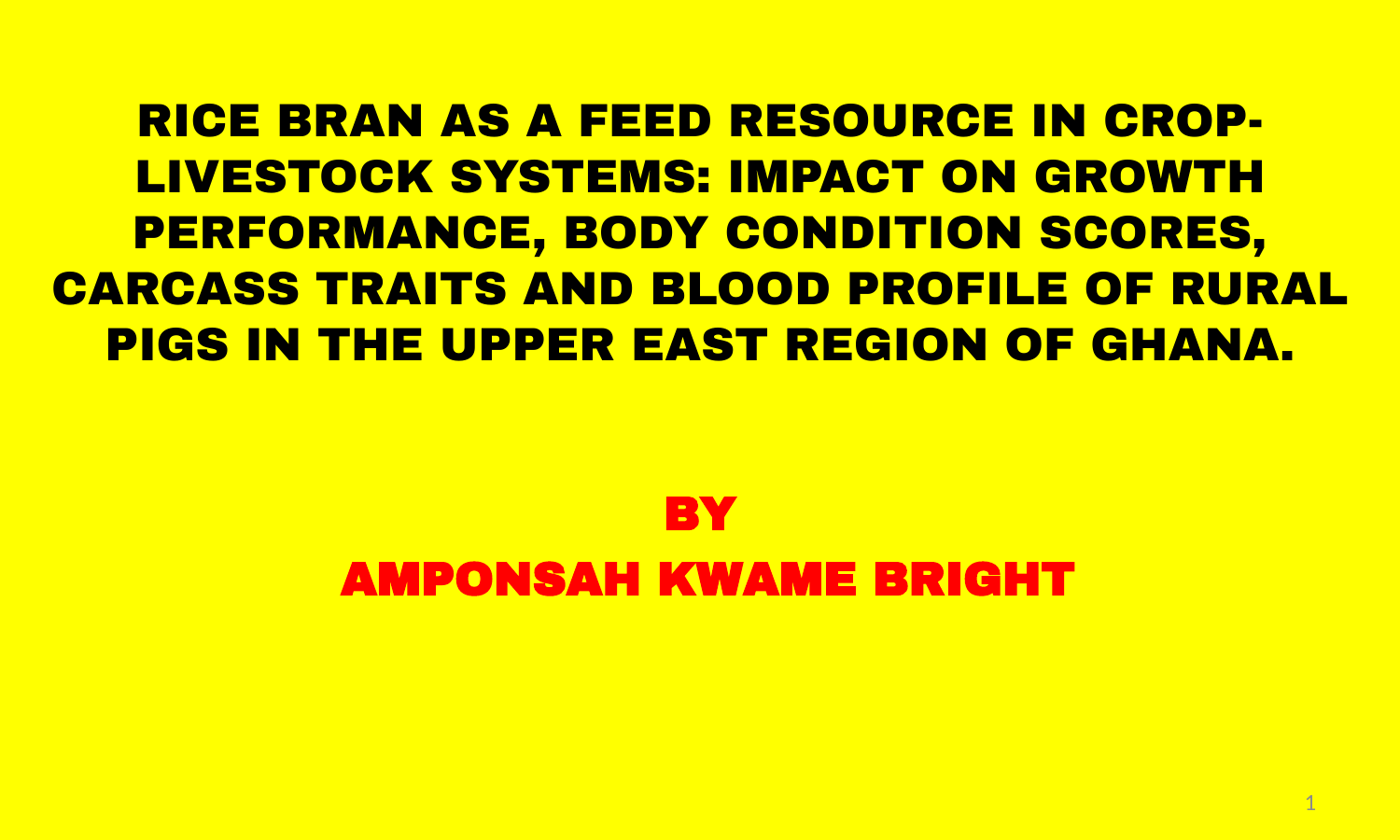

# RICE BRAN AS A FEED RESOURCE IN CROP-LIVESTOCK SYSTEMS: IMPACT ON GROWTH PERFORMANCE, BODY CONDITION SCORES, CARCASS TRAITS AND BLOOD PROFILE OF RURAL PIGS IN THE UPPER EAST REGION OF GHANA.
BY
 AMPONSAH KWAME BRIGHT
1